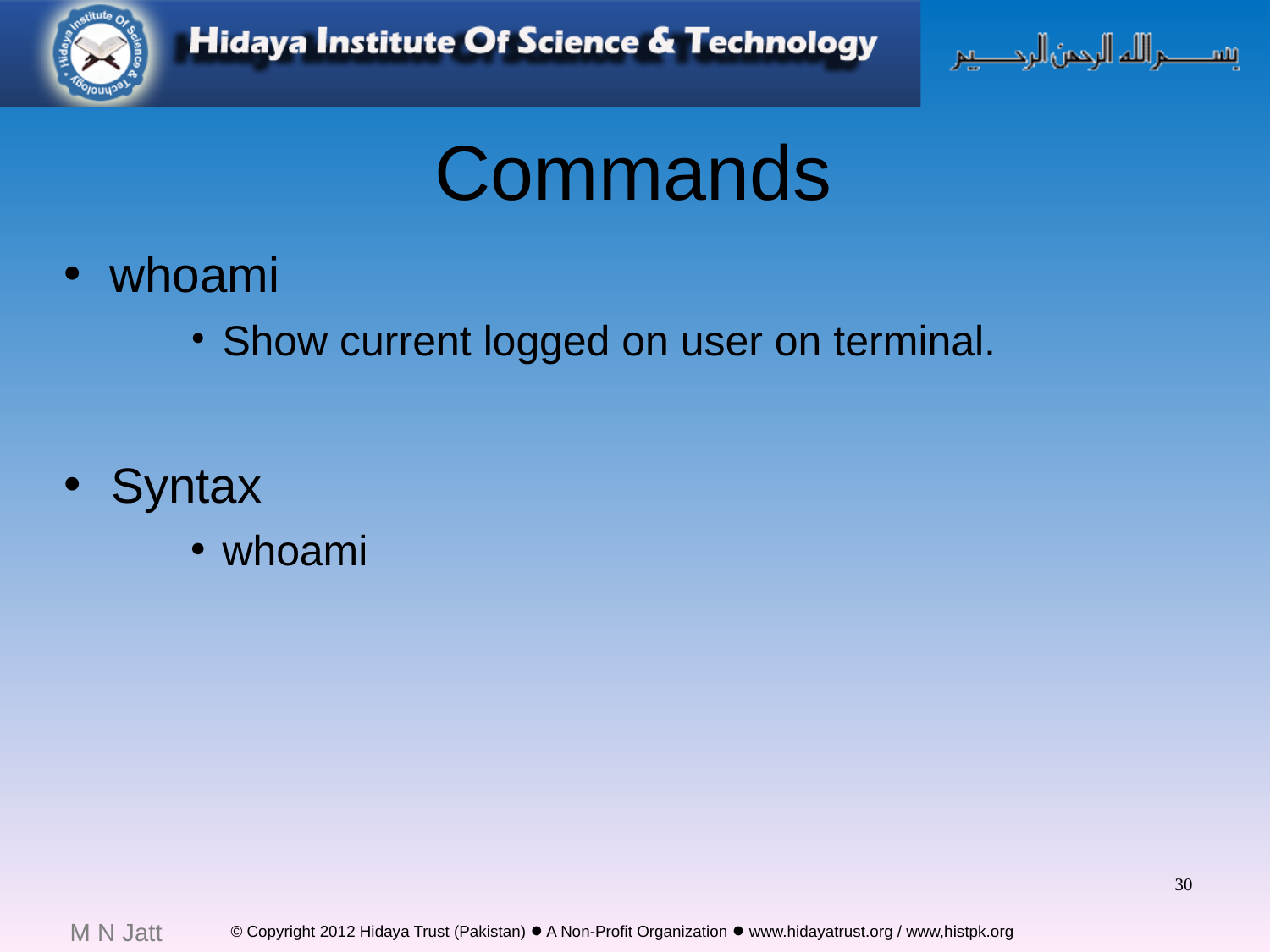

# Commands
whoami
Show current logged on user on terminal.

Syntax
whoami

30